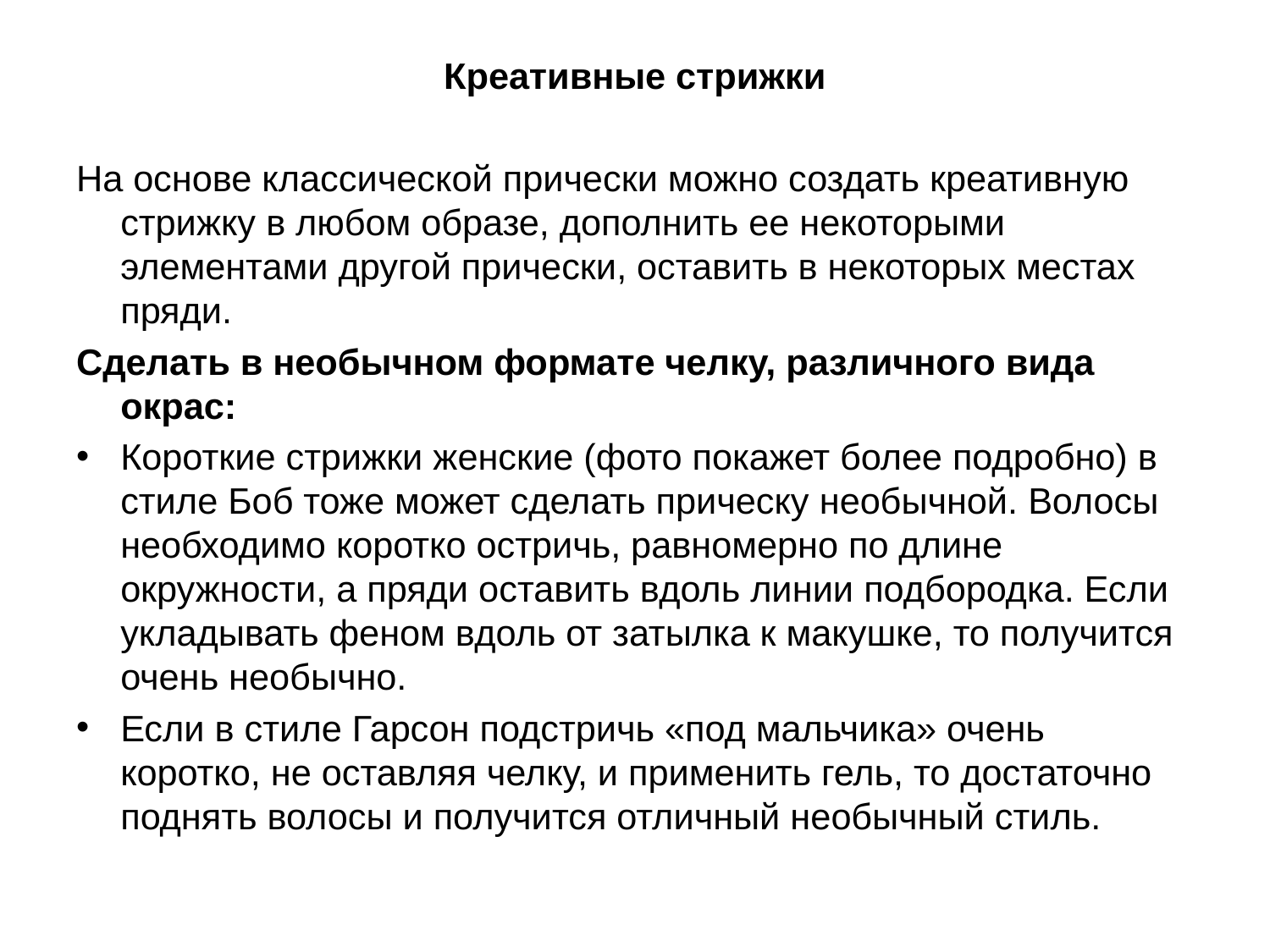

Креативные стрижки

На основе классической прически можно создать креативную стрижку в любом образе, дополнить ее некоторыми элементами другой прически, оставить в некоторых местах пряди.
Сделать в необычном формате челку, различного вида окрас:
Короткие стрижки женские (фото покажет более подробно) в стиле Боб тоже может сделать прическу необычной. Волосы необходимо коротко остричь, равномерно по длине окружности, а пряди оставить вдоль линии подбородка. Если укладывать феном вдоль от затылка к макушке, то получится очень необычно.
Если в стиле Гарсон подстричь «под мальчика» очень коротко, не оставляя челку, и применить гель, то достаточно поднять волосы и получится отличный необычный стиль.